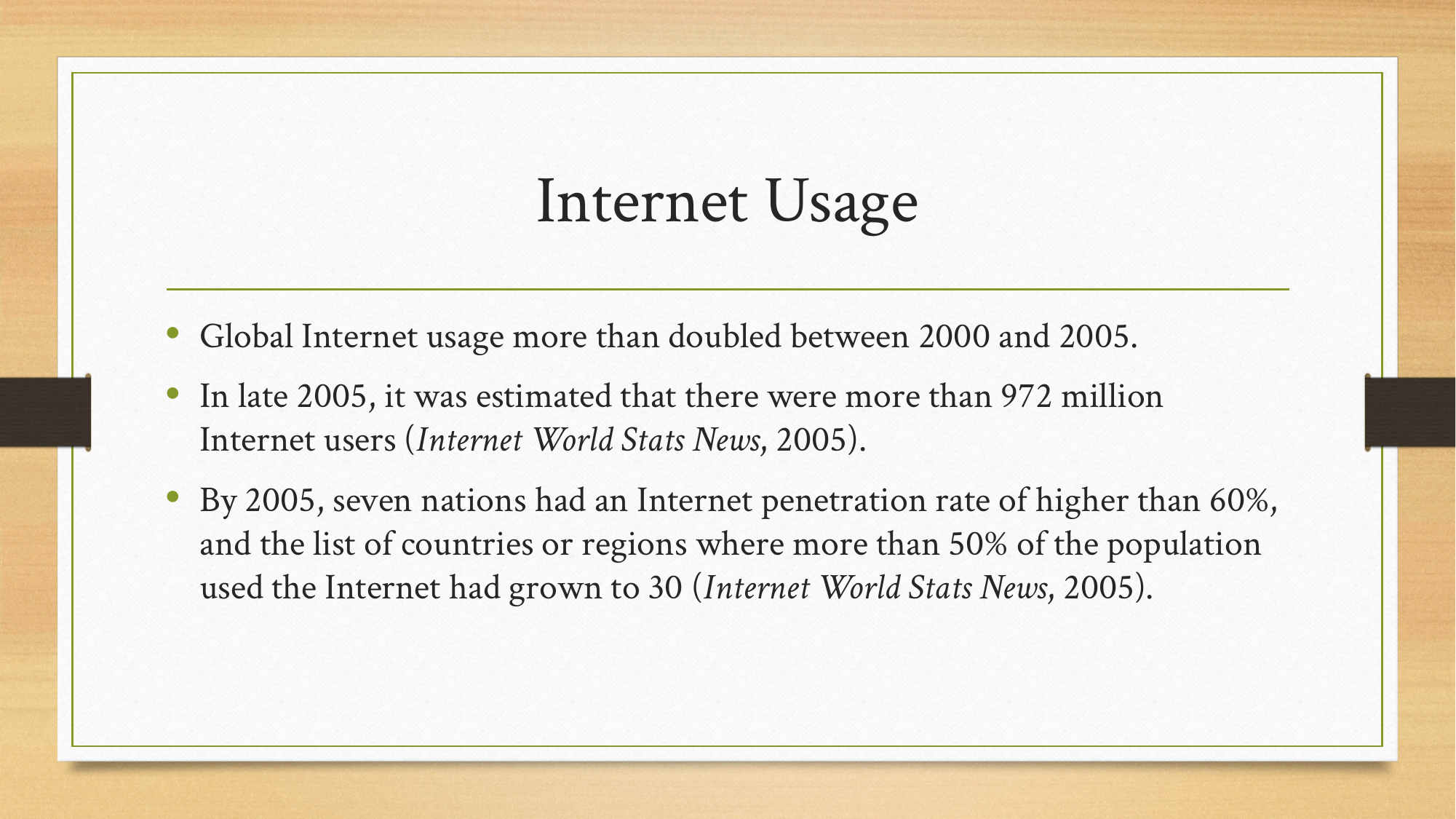

# Internet Usage
Global Internet usage more than doubled between 2000 and 2005.
In late 2005, it was estimated that there were more than 972 million Internet users (Internet World Stats News, 2005).
By 2005, seven nations had an Internet penetration rate of higher than 60%, and the list of countries or regions where more than 50% of the population used the Internet had grown to 30 (Internet World Stats News, 2005).